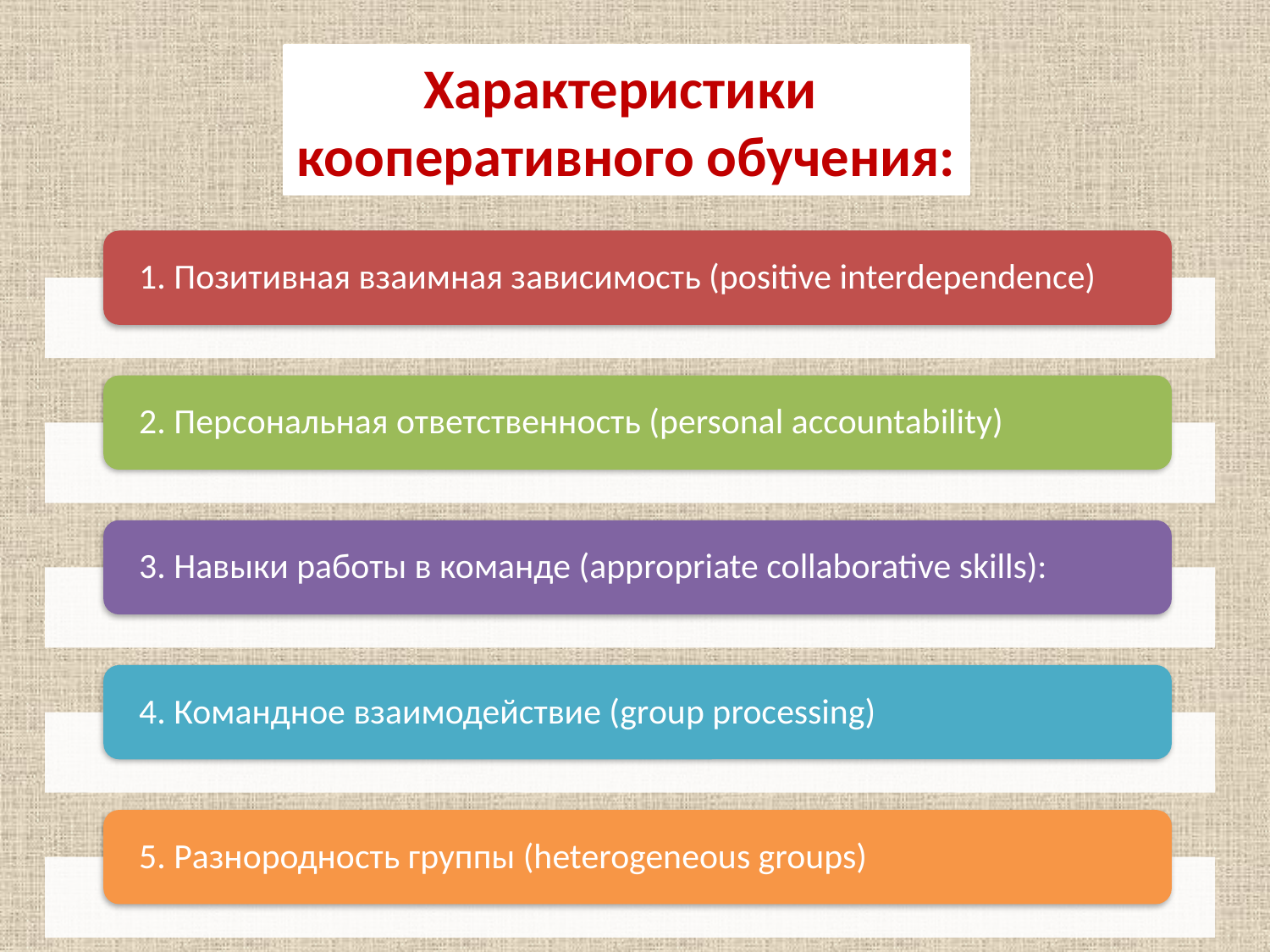

Характеристики
кооперативного обучения:
1. Позитивная взаимная зависимость (positive interdependence)
2. Персональная ответственность (personal accountability)
3. Навыки работы в команде (appropriate collaborative skills):
4. Командное взаимодействие (group processing)
5. Разнородность группы (heterogeneous groups)